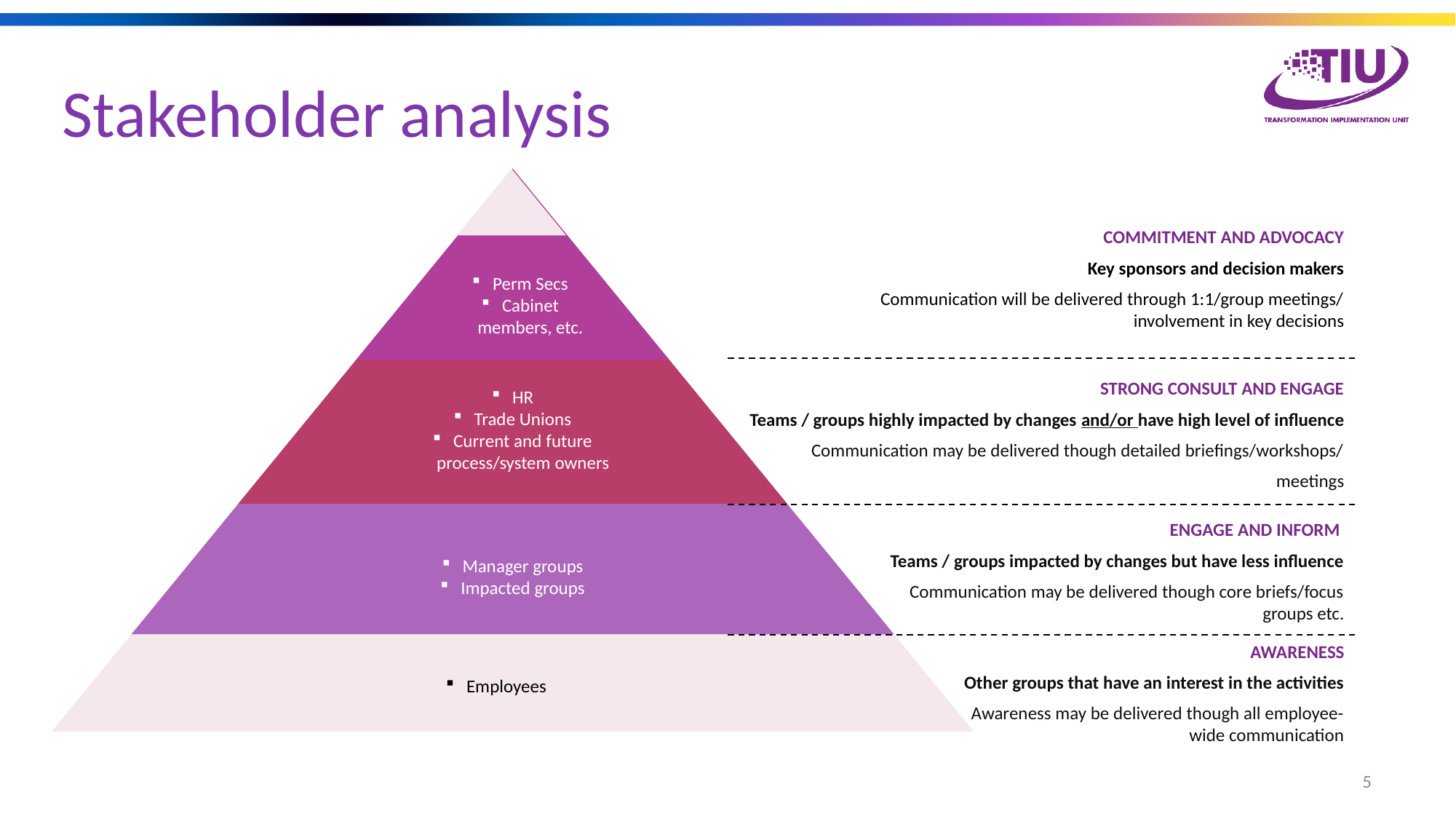

Stakeholder analysis

COMMITMENT AND ADVOCACY
Key sponsors and decision makers
Communication will be delivered through 1:1/group meetings/ involvement in key decisions

Perm Secs
Cabinet members, etc.
STRONG CONSULT AND ENGAGE
Teams / groups highly impacted by changes and/or have high level of influence
Communication may be delivered though detailed briefings/workshops/
meetings

HR
Trade Unions
Current and future process/system owners

ENGAGE AND INFORM
Teams / groups impacted by changes but have less influence
Communication may be delivered though core briefs/focus groups etc.
Manager groups
Impacted groups

AWARENESS
 Other groups that have an interest in the activities
Awareness may be delivered though all employee-wide communication
Employees
5